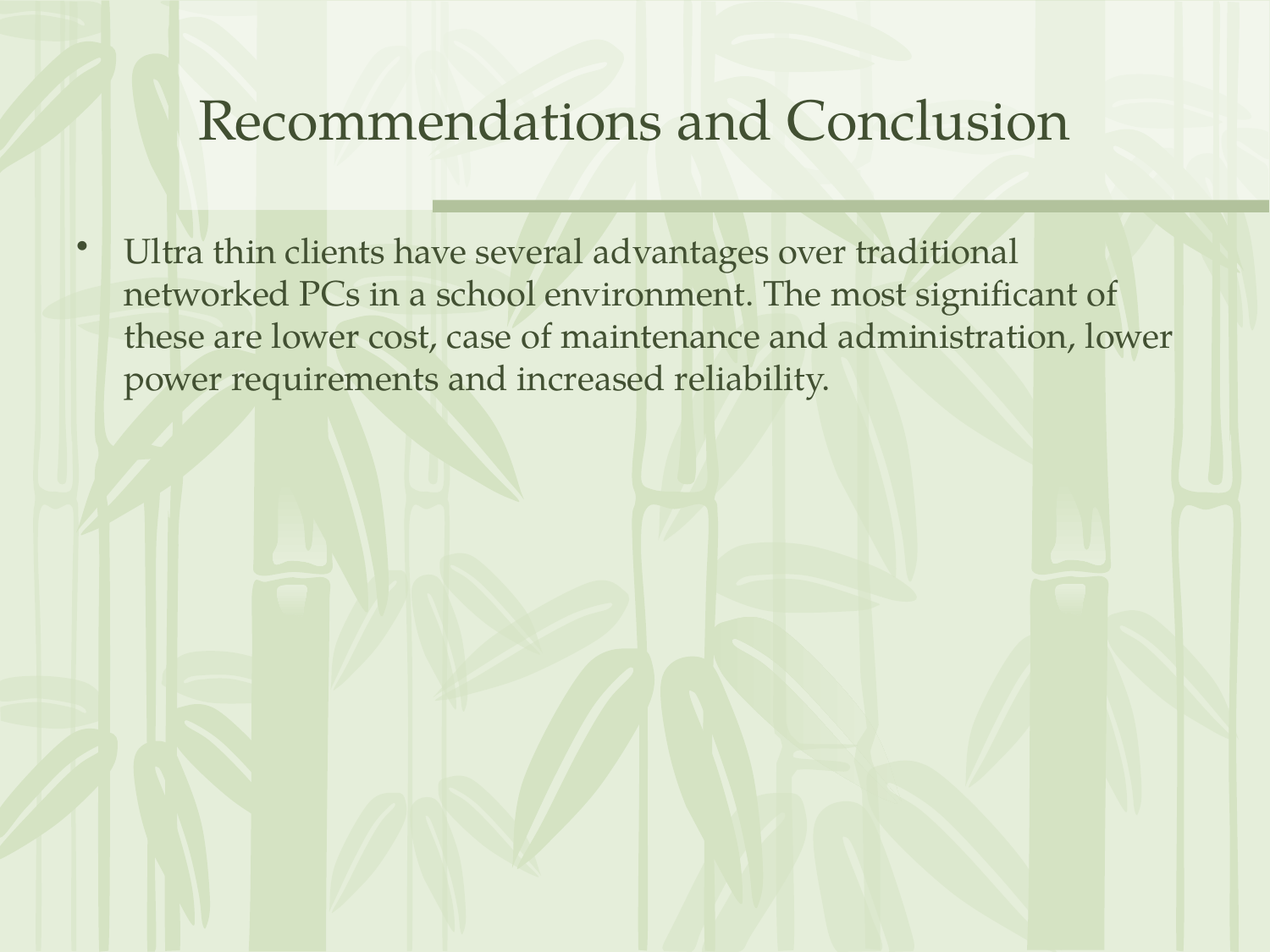

# Recommendations and Conclusion
Ultra thin clients have several advantages over traditional networked PCs in a school environment. The most significant of these are lower cost, case of maintenance and administration, lower power requirements and increased reliability.